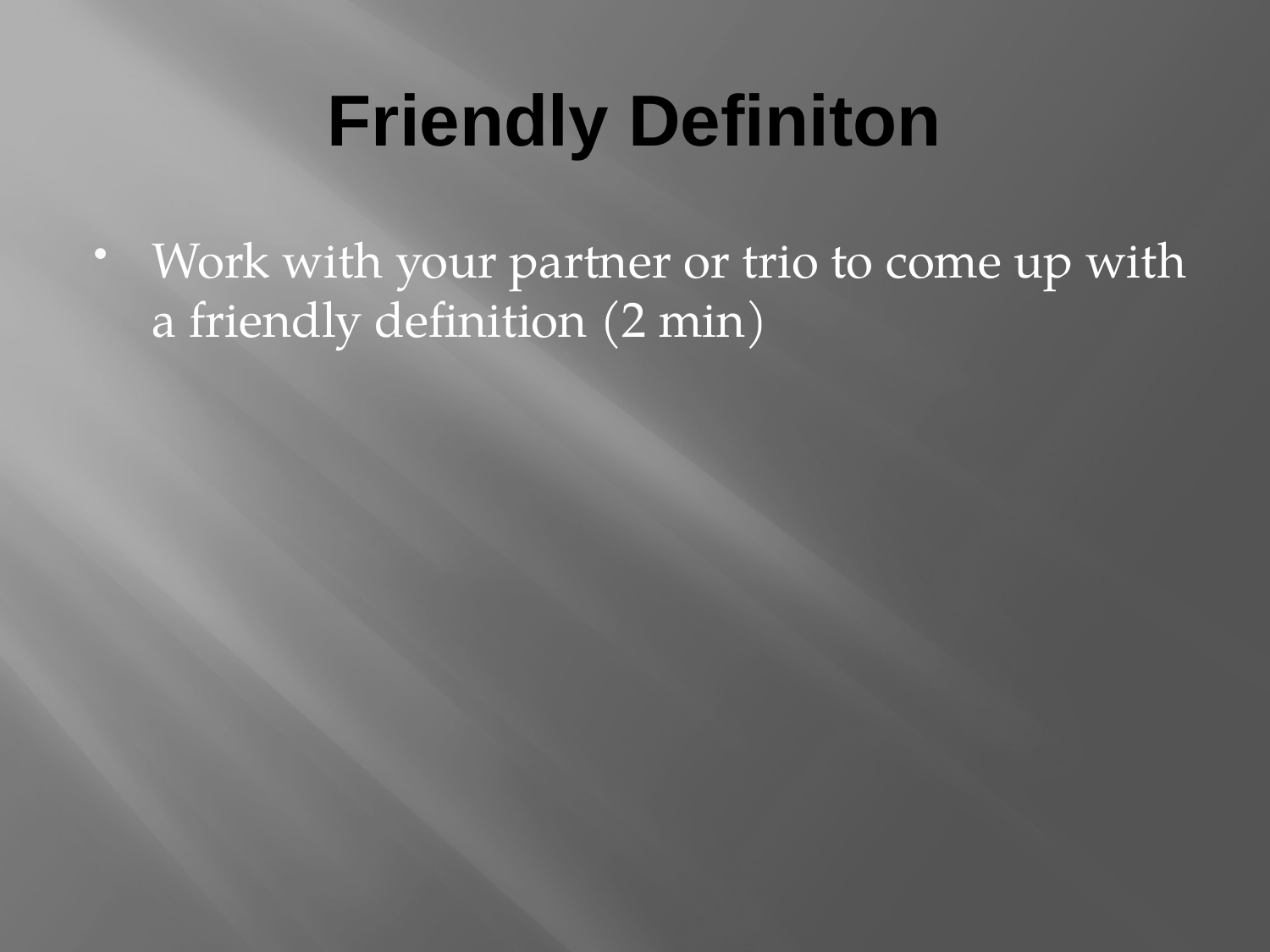

# Friendly Definiton
Work with your partner or trio to come up with a friendly definition (2 min)